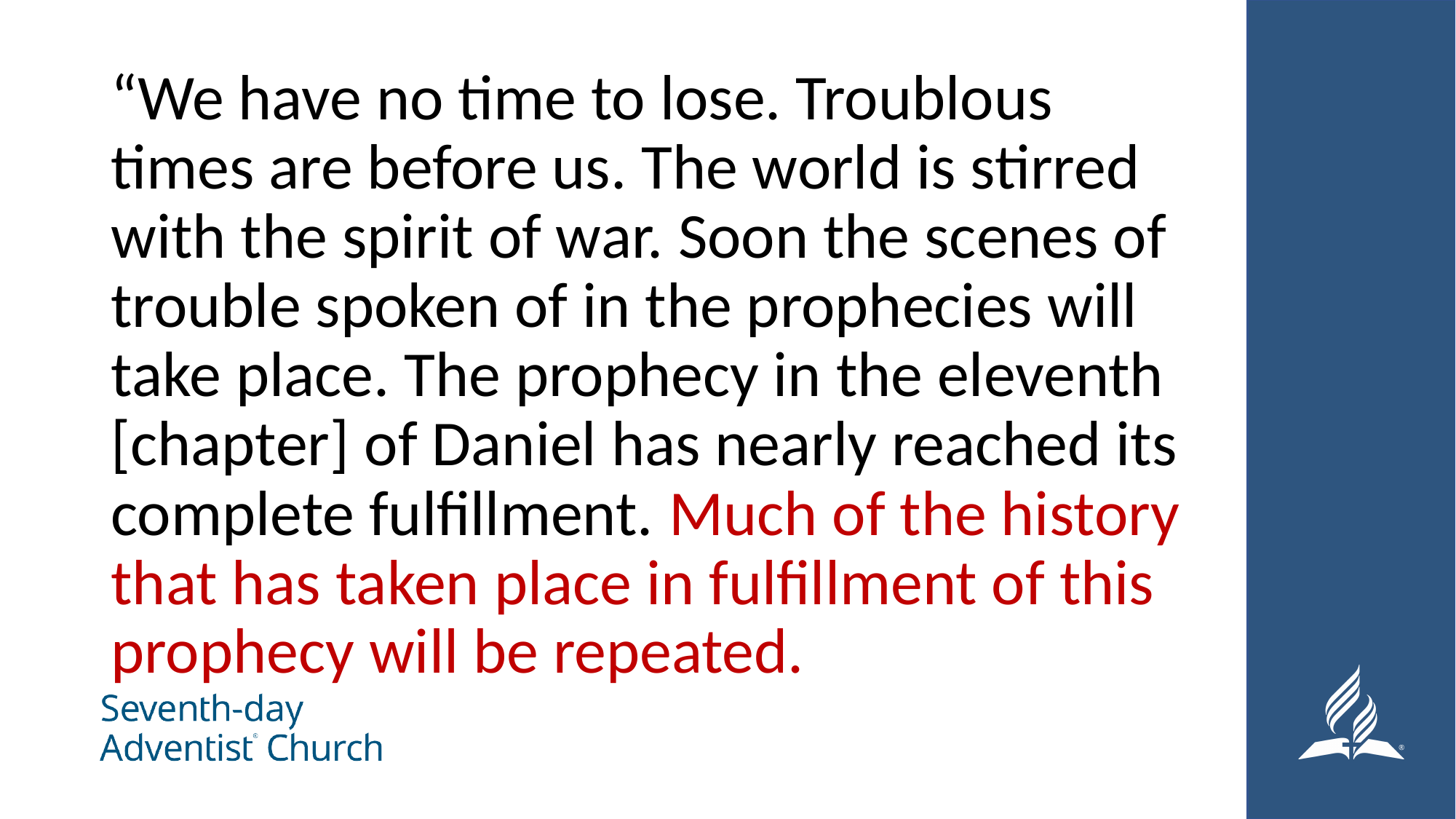

# “We have no time to lose. Troublous times are before us. The world is stirred with the spirit of war. Soon the scenes of trouble spoken of in the prophecies will take place. The prophecy in the eleventh [chapter] of Daniel has nearly reached its complete fulfillment. Much of the history that has taken place in fulfillment of this prophecy will be repeated.